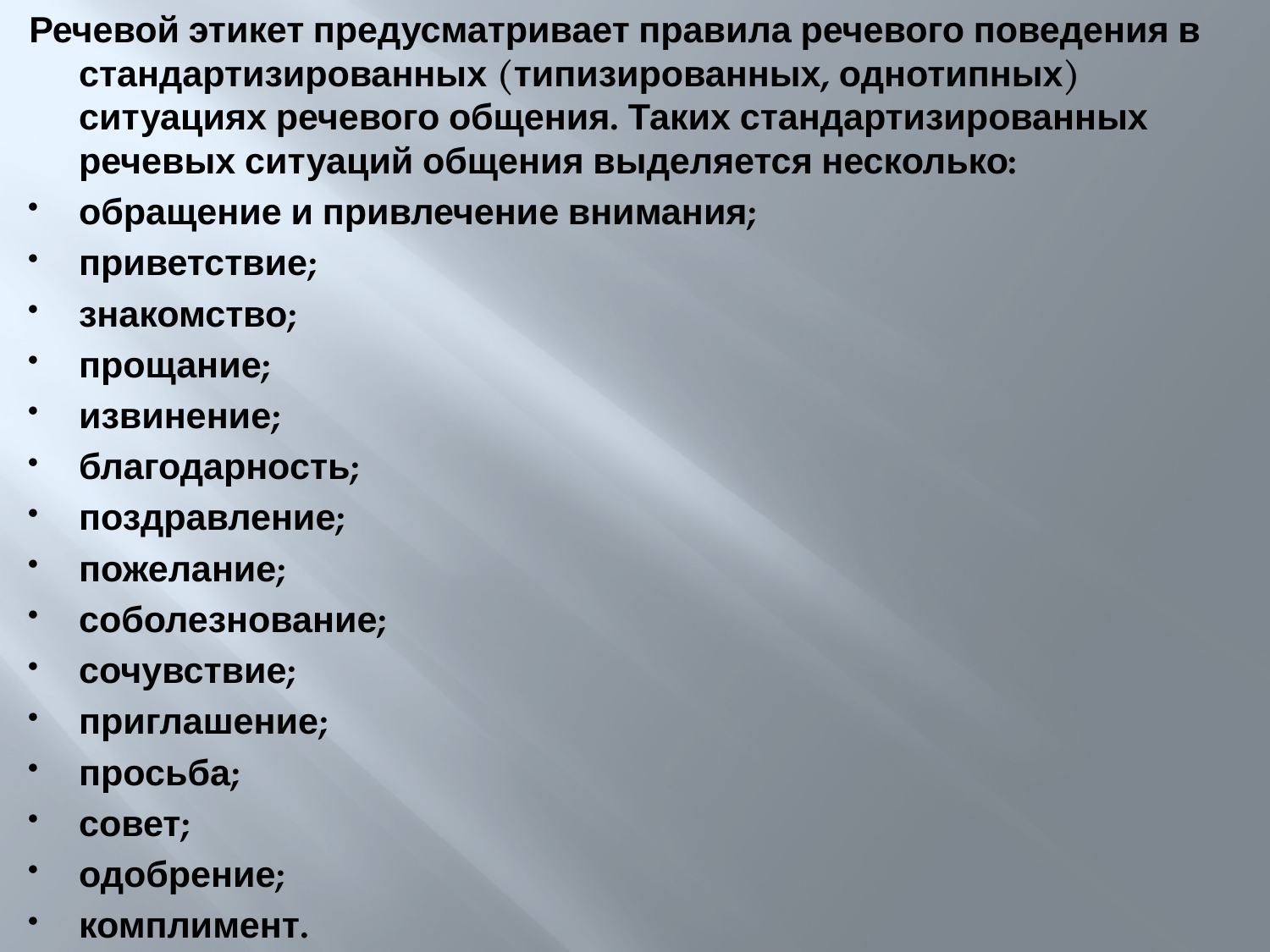

Речевой этикет предусматривает правила речевого поведения в стандартизированных (типизированных, однотипных) ситуациях речевого общения. Таких стандартизированных речевых ситуаций общения выделяется несколько:
обращение и привлечение внимания;
приветствие;
знакомство;
прощание;
извинение;
благодарность;
поздравление;
пожелание;
соболезнование;
сочувствие;
приглашение;
просьба;
совет;
одобрение;
комплимент.